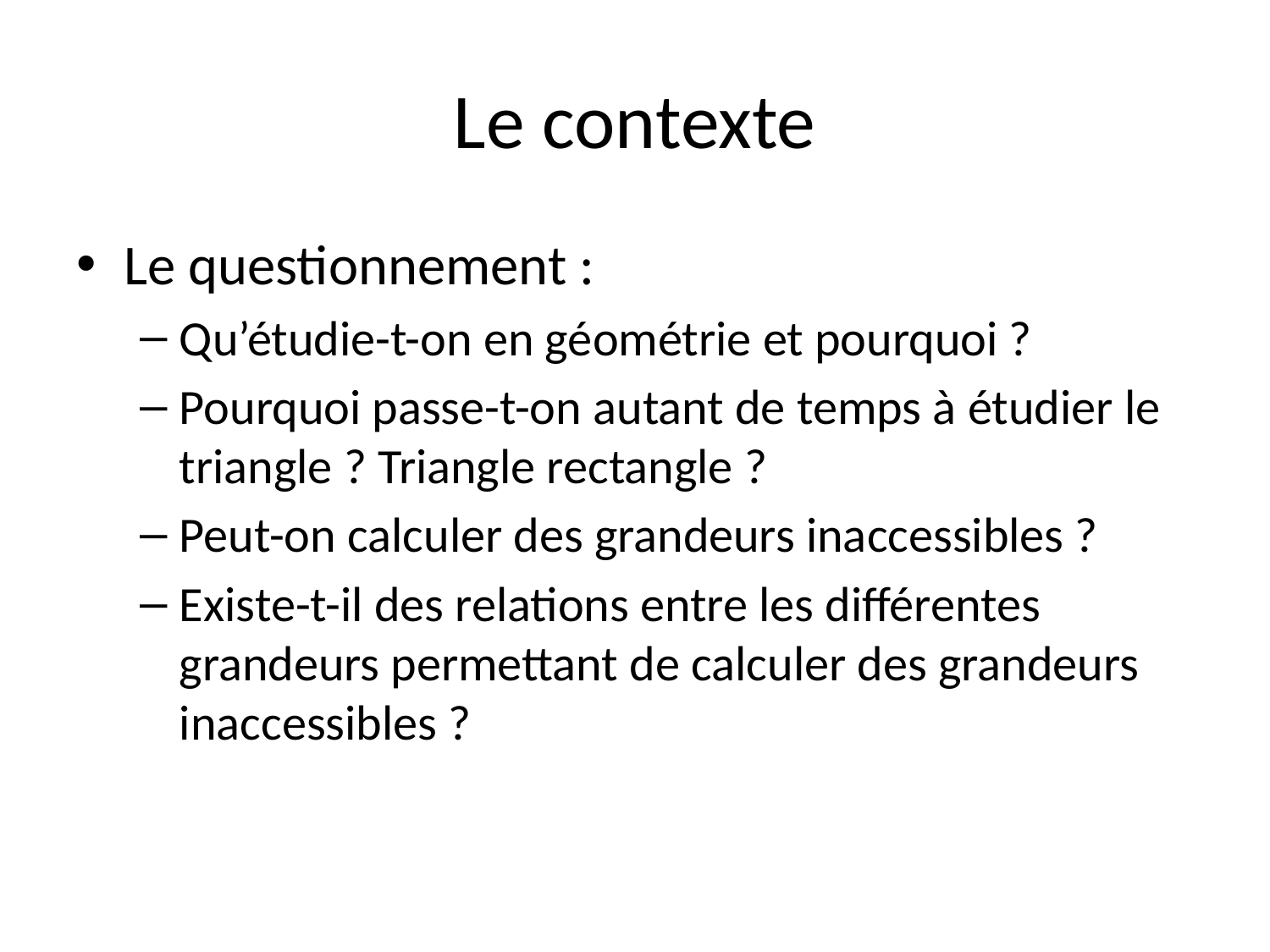

# Le contexte
Le questionnement :
Qu’étudie-t-on en géométrie et pourquoi ?
Pourquoi passe-t-on autant de temps à étudier le triangle ? Triangle rectangle ?
Peut-on calculer des grandeurs inaccessibles ?
Existe-t-il des relations entre les différentes grandeurs permettant de calculer des grandeurs inaccessibles ?